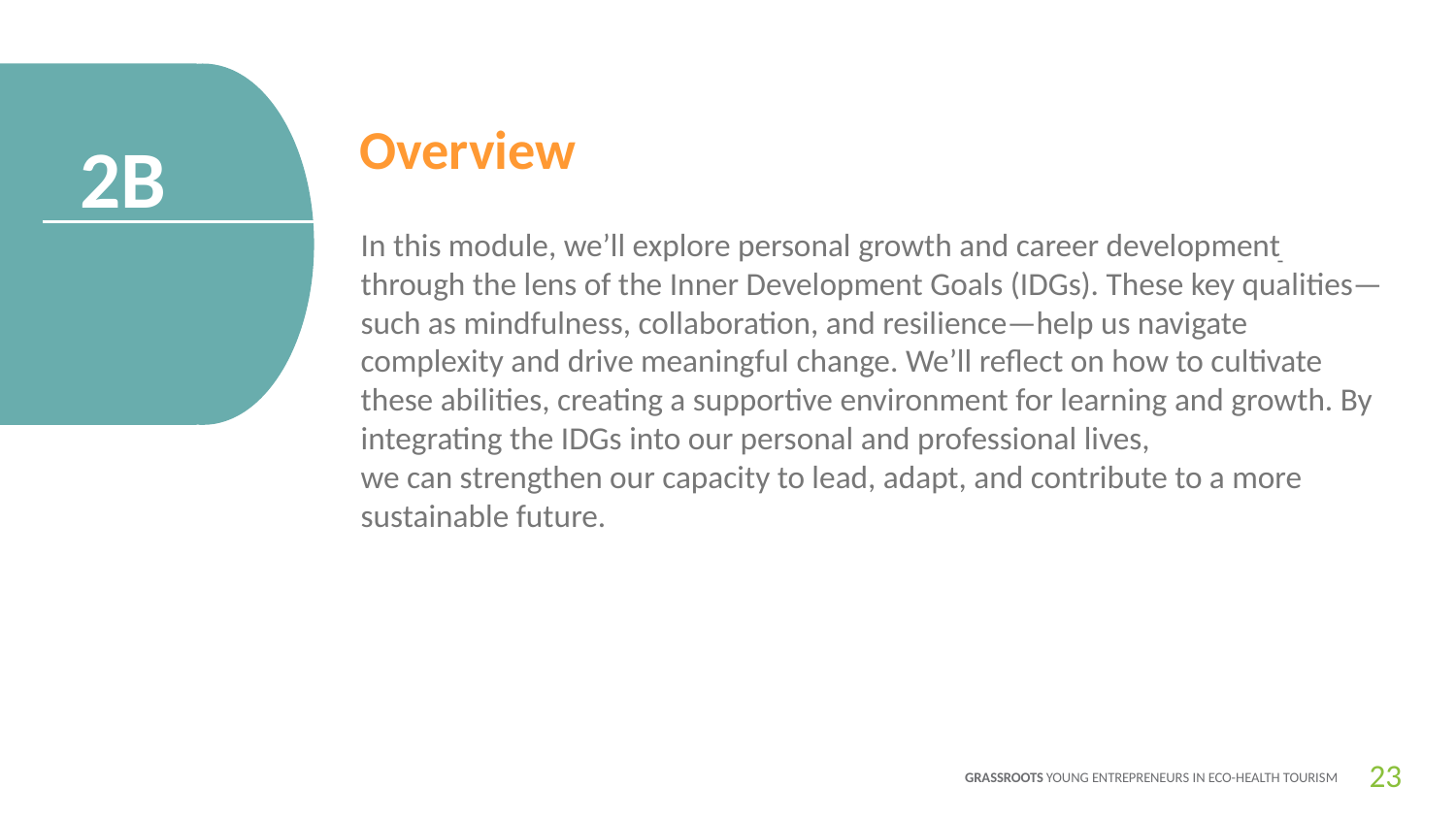

Overview
2B
In this module, we’ll explore personal growth and career development through the lens of the Inner Development Goals (IDGs). These key qualities—such as mindfulness, collaboration, and resilience—help us navigate complexity and drive meaningful change. We’ll reflect on how to cultivate these abilities, creating a supportive environment for learning and growth. By integrating the IDGs into our personal and professional lives,
we can strengthen our capacity to lead, adapt, and contribute to a more sustainable future.

-
23